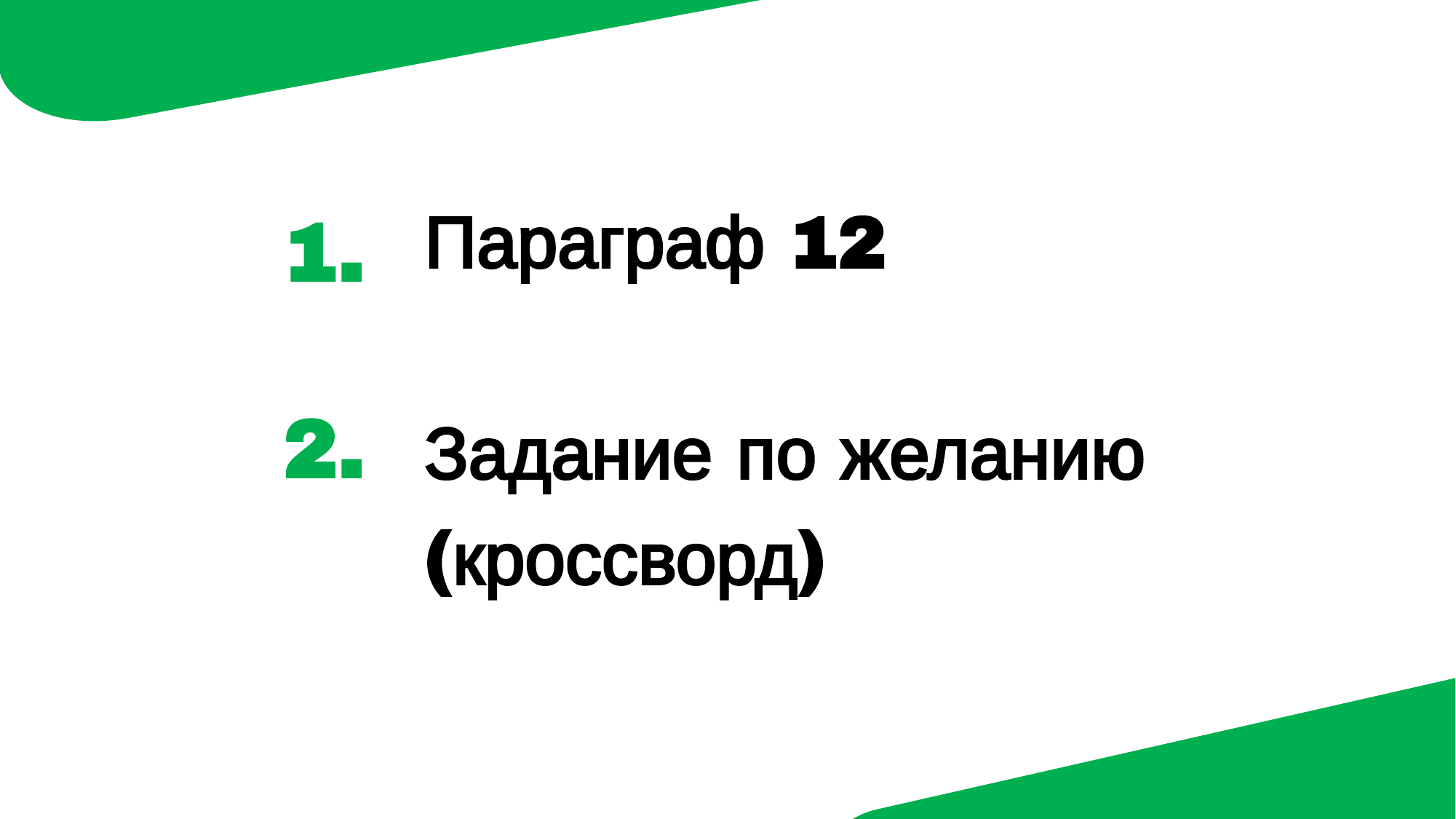

Параграф 12

Задание по желанию
(кроссворд)
1.

2.